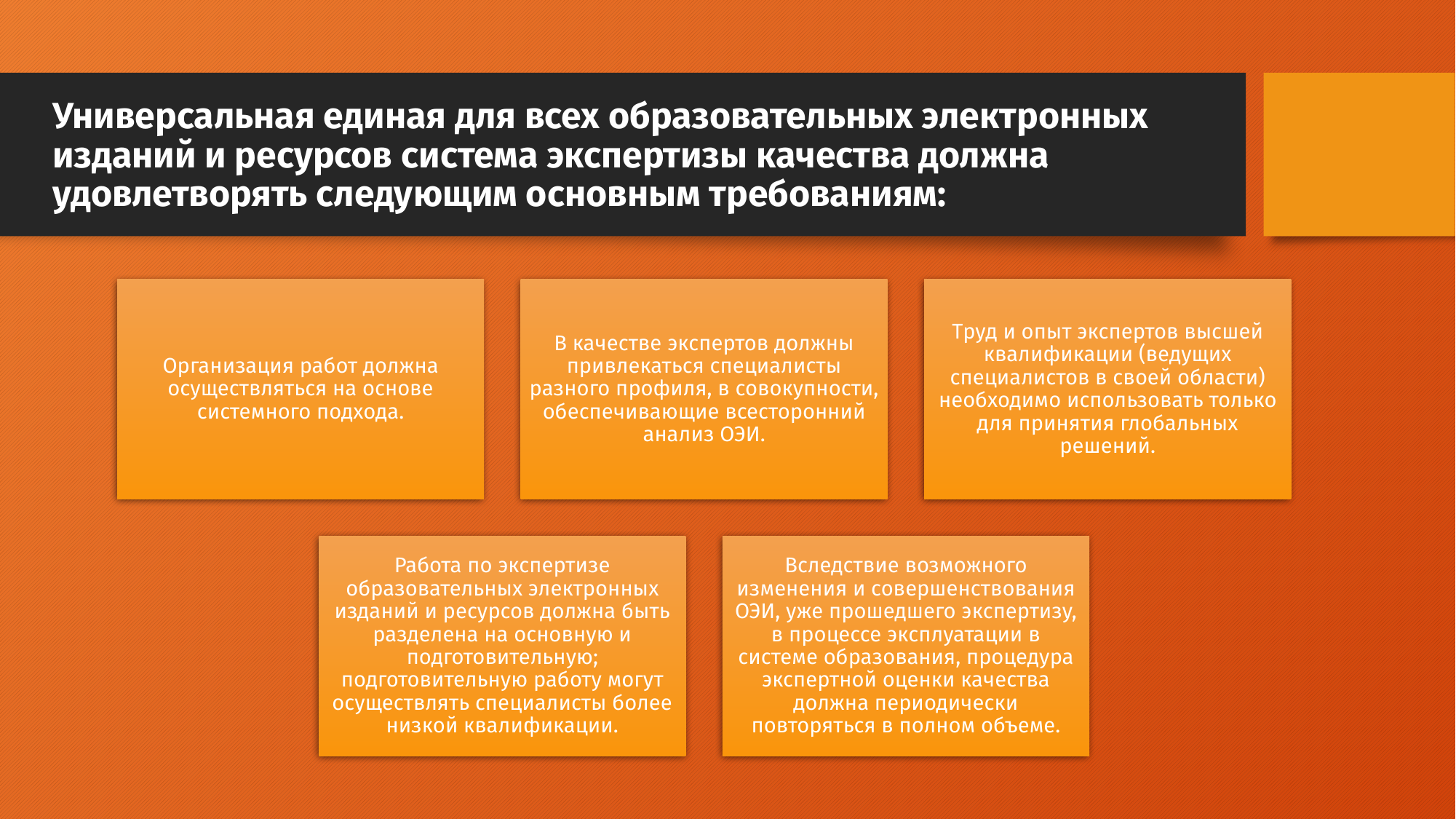

# Универсальная единая для всех образовательных электронных изданий и ресурсов система экспертизы качества должна удовлетворять следующим основным требованиям:
Организация работ должна осуществляться на основе системного подхода.
В качестве экспертов должны привлекаться специалисты разного профиля, в совокупности, обеспечивающие всесторонний анализ ОЭИ.
Труд и опыт экспертов высшей квалификации (ведущих специалистов в своей области) необходимо использовать только для принятия глобальных решений.
Работа по экспертизе образовательных электронных изданий и ресурсов должна быть разделена на основную и подготовительную; подготовительную работу могут осуществлять специалисты более низкой квалификации.
Вследствие возможного изменения и совершенствования ОЭИ, уже прошедшего экспертизу, в процессе эксплуатации в системе образования, процедура экспертной оценки качества должна периодически повторяться в полном объеме.